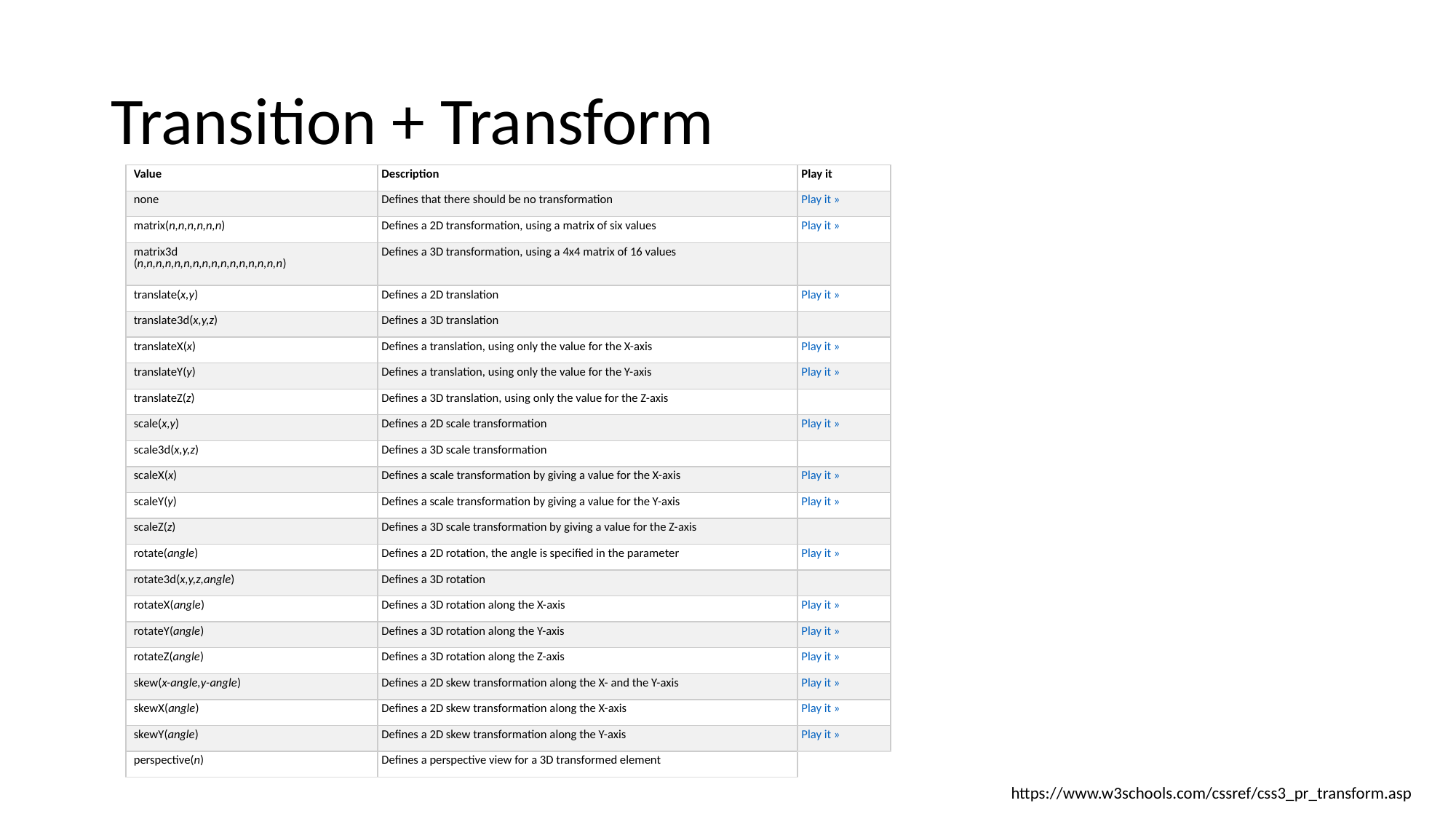

# Transition + Transform
| Value | Description | Play it |
| --- | --- | --- |
| none | Defines that there should be no transformation | Play it » |
| matrix(n,n,n,n,n,n) | Defines a 2D transformation, using a matrix of six values | Play it » |
| matrix3d (n,n,n,n,n,n,n,n,n,n,n,n,n,n,n,n) | Defines a 3D transformation, using a 4x4 matrix of 16 values |  |
| translate(x,y) | Defines a 2D translation | Play it » |
| translate3d(x,y,z) | Defines a 3D translation |  |
| translateX(x) | Defines a translation, using only the value for the X-axis | Play it » |
| translateY(y) | Defines a translation, using only the value for the Y-axis | Play it » |
| translateZ(z) | Defines a 3D translation, using only the value for the Z-axis |  |
| scale(x,y) | Defines a 2D scale transformation | Play it » |
| scale3d(x,y,z) | Defines a 3D scale transformation |  |
| scaleX(x) | Defines a scale transformation by giving a value for the X-axis | Play it » |
| scaleY(y) | Defines a scale transformation by giving a value for the Y-axis | Play it » |
| scaleZ(z) | Defines a 3D scale transformation by giving a value for the Z-axis |  |
| rotate(angle) | Defines a 2D rotation, the angle is specified in the parameter | Play it » |
| rotate3d(x,y,z,angle) | Defines a 3D rotation |  |
| rotateX(angle) | Defines a 3D rotation along the X-axis | Play it » |
| rotateY(angle) | Defines a 3D rotation along the Y-axis | Play it » |
| rotateZ(angle) | Defines a 3D rotation along the Z-axis | Play it » |
| skew(x-angle,y-angle) | Defines a 2D skew transformation along the X- and the Y-axis | Play it » |
| skewX(angle) | Defines a 2D skew transformation along the X-axis | Play it » |
| skewY(angle) | Defines a 2D skew transformation along the Y-axis | Play it » |
| perspective(n) | Defines a perspective view for a 3D transformed element |  |
https://www.w3schools.com/cssref/css3_pr_transform.asp